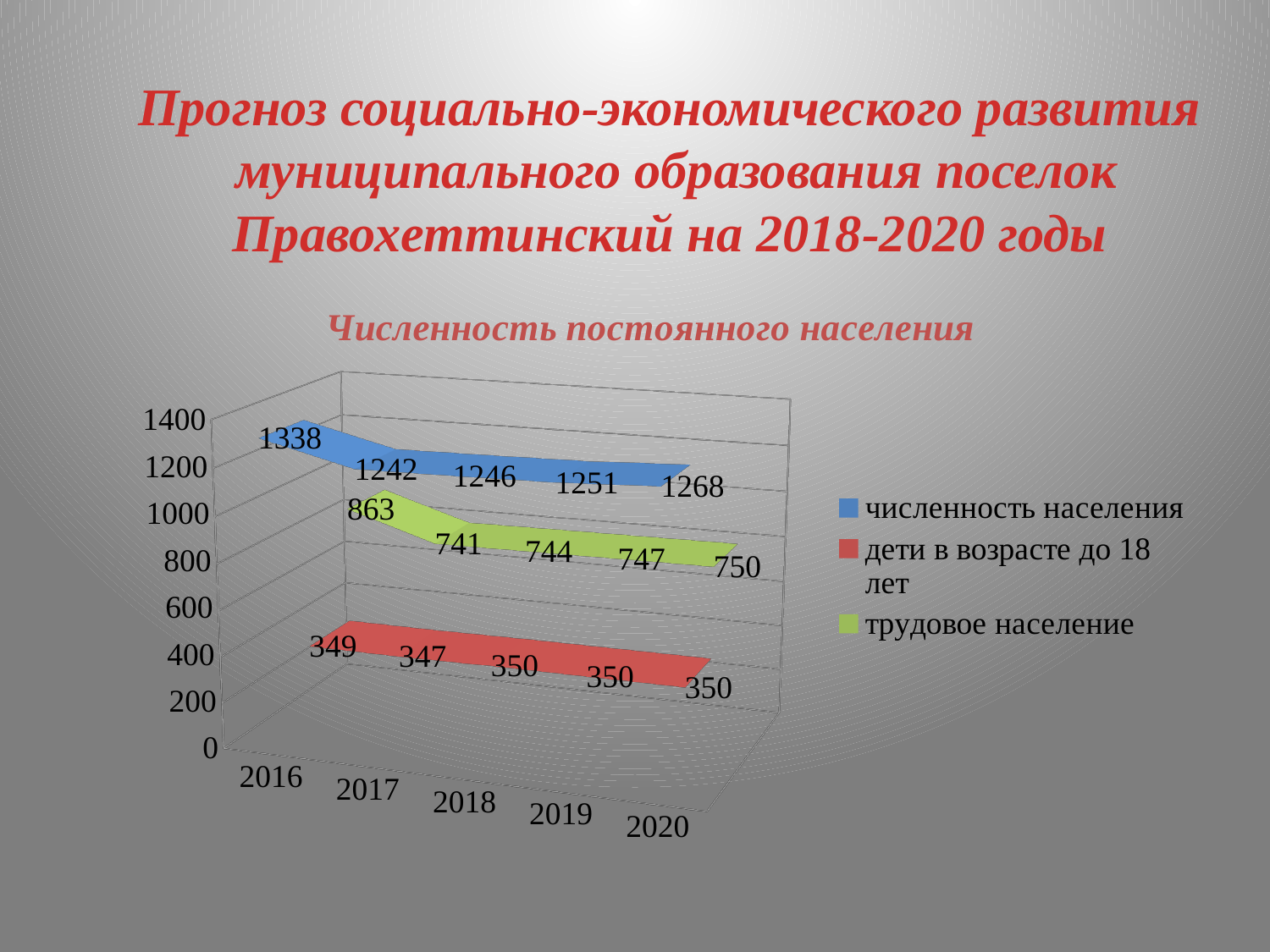

Прогноз социально-экономического развития  муниципального образования поселок Правохеттинский на 2018-2020 годы

[unsupported chart]